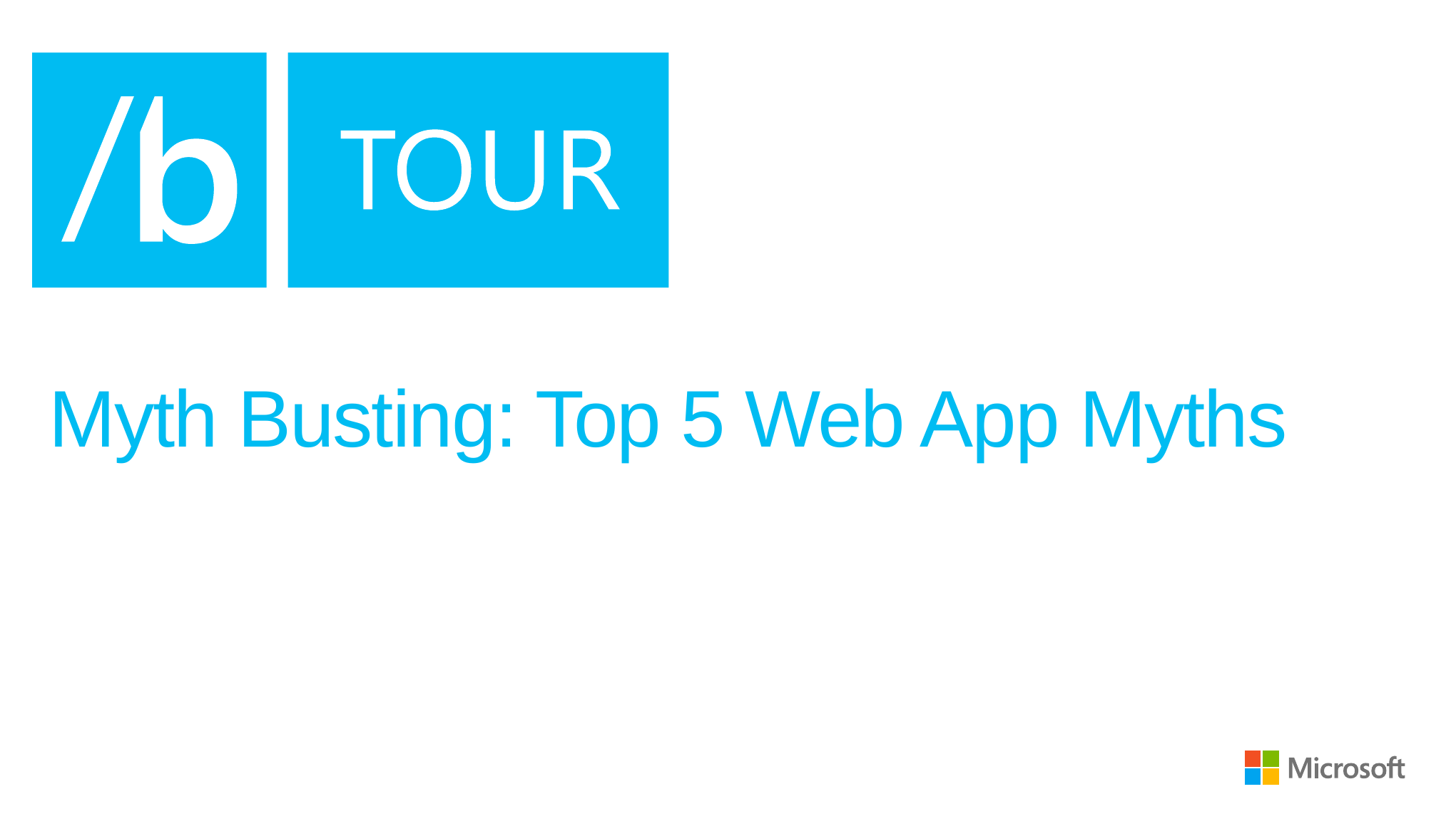

# Myth Busting: Top 5 Web App Myths